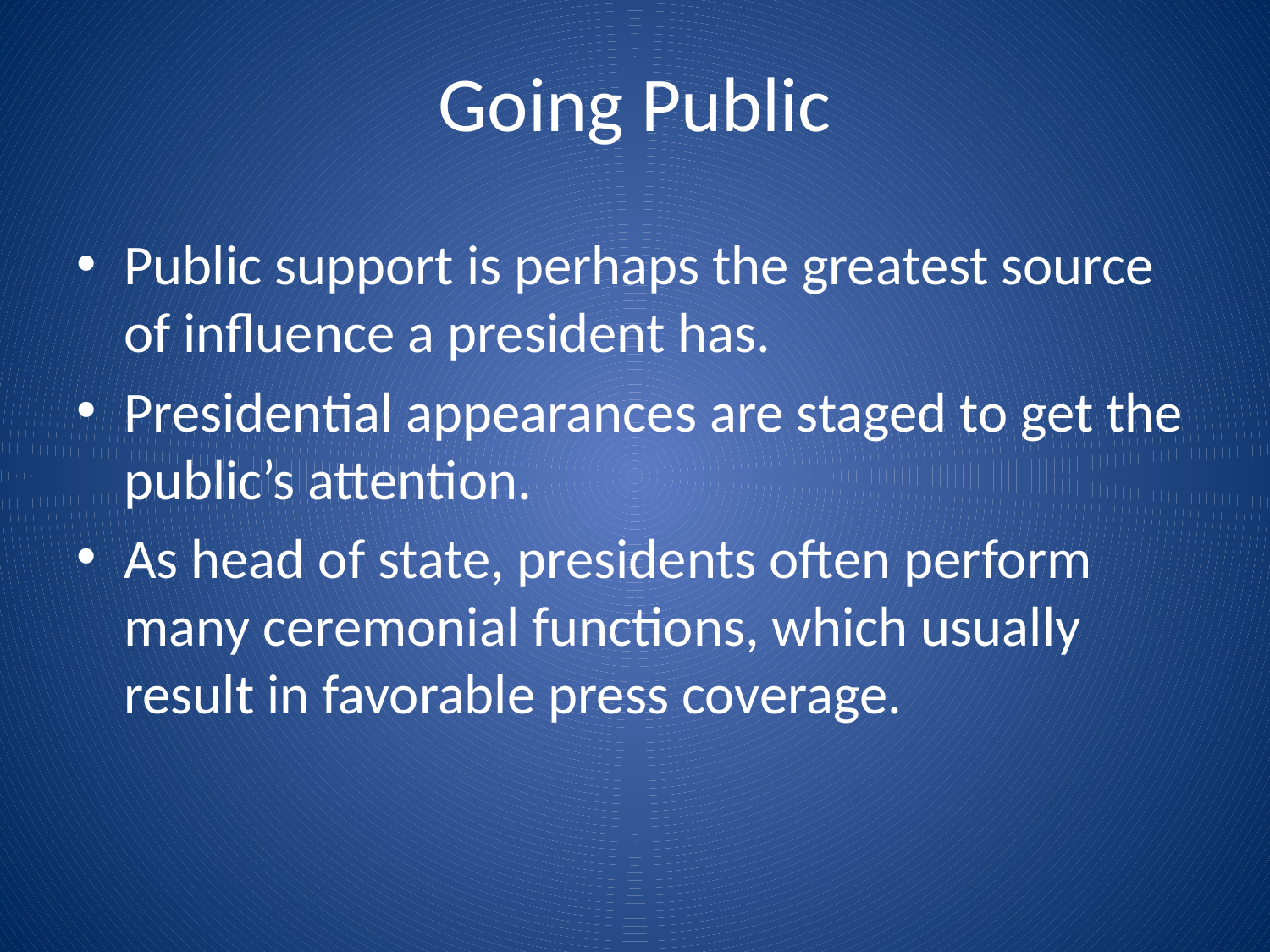

# Going Public
Public support is perhaps the greatest source of influence a president has.
Presidential appearances are staged to get the public’s attention.
As head of state, presidents often perform many ceremonial functions, which usually result in favorable press coverage.